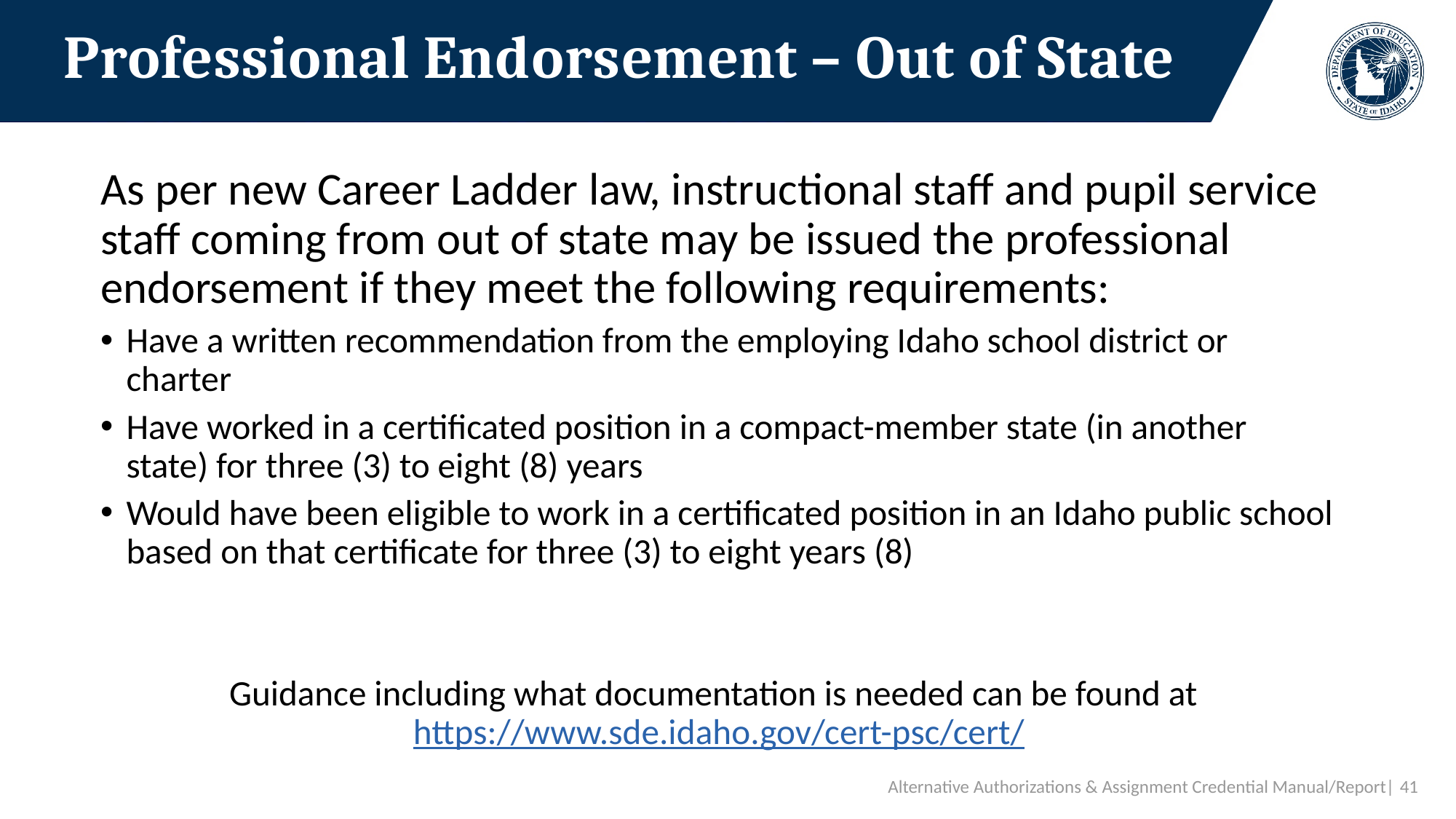

# Professional Endorsement – Out of State
As per new Career Ladder law, instructional staff and pupil service staff coming from out of state may be issued the professional endorsement if they meet the following requirements:
Have a written recommendation from the employing Idaho school district or charter
Have worked in a certificated position in a compact-member state (in another state) for three (3) to eight (8) years
Would have been eligible to work in a certificated position in an Idaho public school based on that certificate for three (3) to eight years (8)

Guidance including what documentation is needed can be found at https://www.sde.idaho.gov/cert-psc/cert/

Alternative Authorizations & Assignment Credential Manual/Report| 41